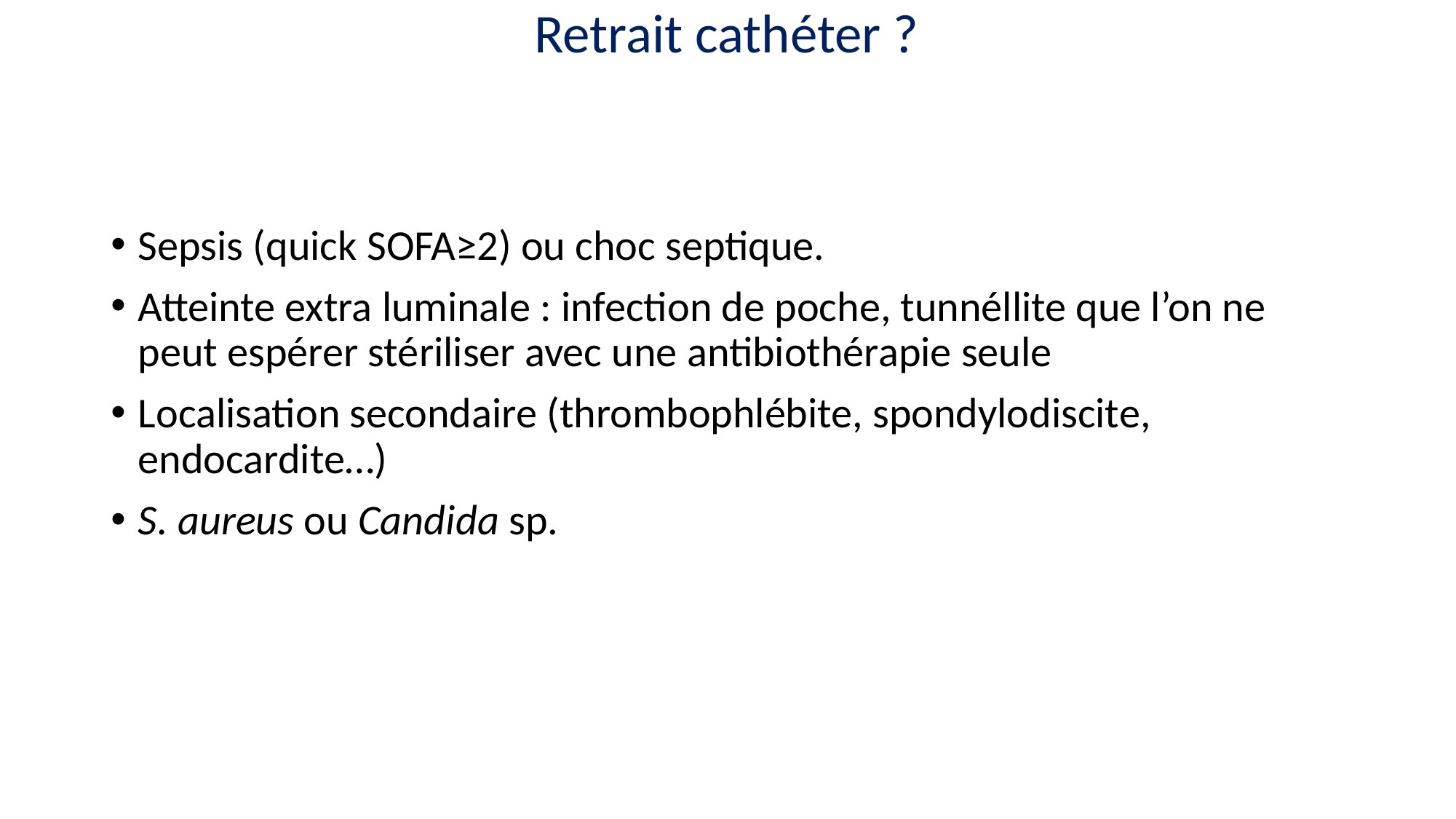

Retrait cathéter ?
Sepsis (quick SOFA≥2) ou choc septique.
Atteinte extra luminale : infection de poche, tunnéllite que l’on ne peut espérer stériliser avec une antibiothérapie seule
Localisation secondaire (thrombophlébite, spondylodiscite, endocardite…)
S. aureus ou Candida sp.